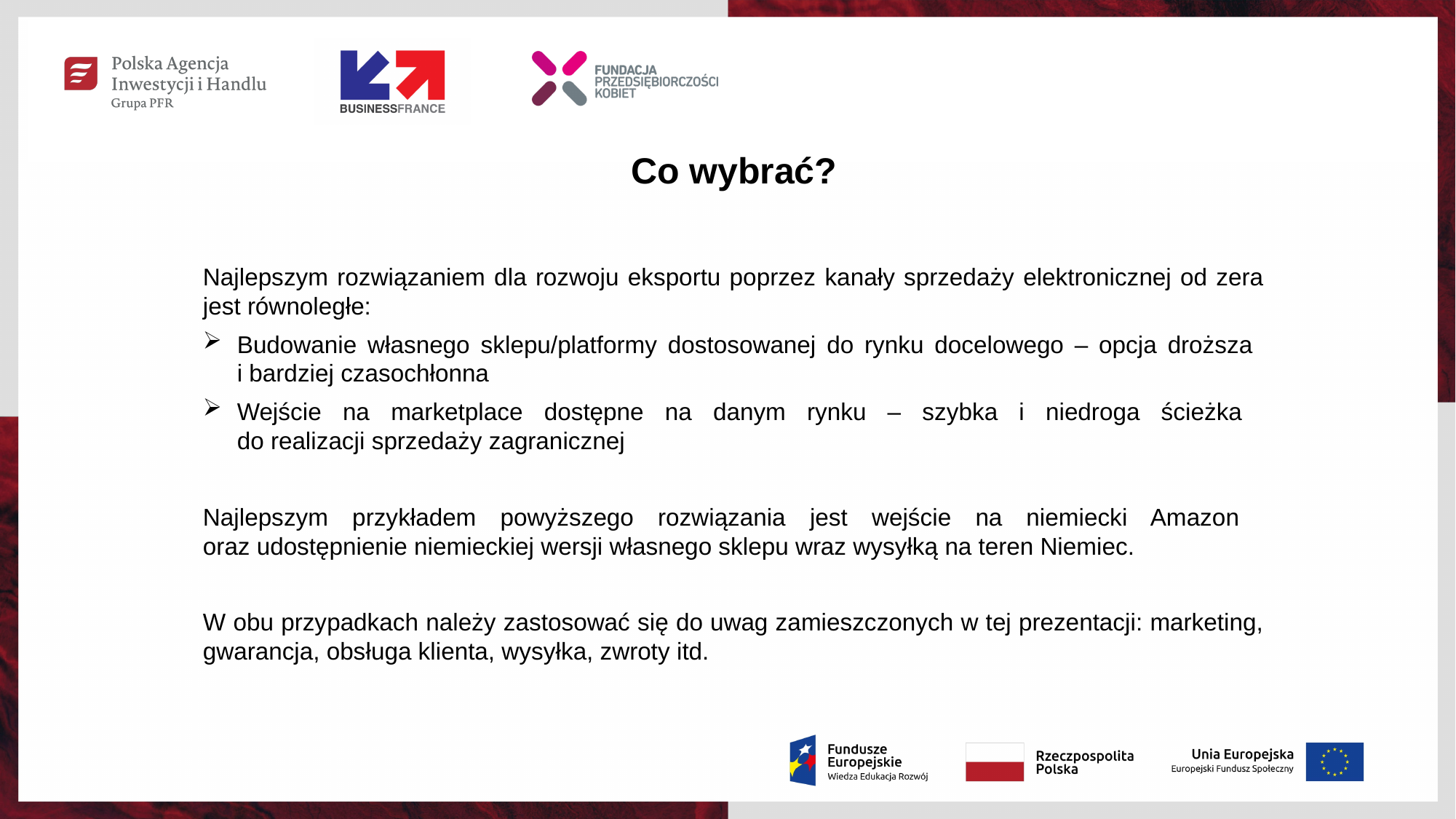

Co wybrać?

Najlepszym rozwiązaniem dla rozwoju eksportu poprzez kanały sprzedaży elektronicznej od zera jest równoległe:
Budowanie własnego sklepu/platformy dostosowanej do rynku docelowego – opcja droższa
i bardziej czasochłonna
Wejście na marketplace dostępne na danym rynku – szybka i niedroga ścieżka
do realizacji sprzedaży zagranicznej

Najlepszym przykładem powyższego rozwiązania jest wejście na niemiecki Amazon
oraz udostępnienie niemieckiej wersji własnego sklepu wraz wysyłką na teren Niemiec.

W obu przypadkach należy zastosować się do uwag zamieszczonych w tej prezentacji: marketing, gwarancja, obsługa klienta, wysyłka, zwroty itd.